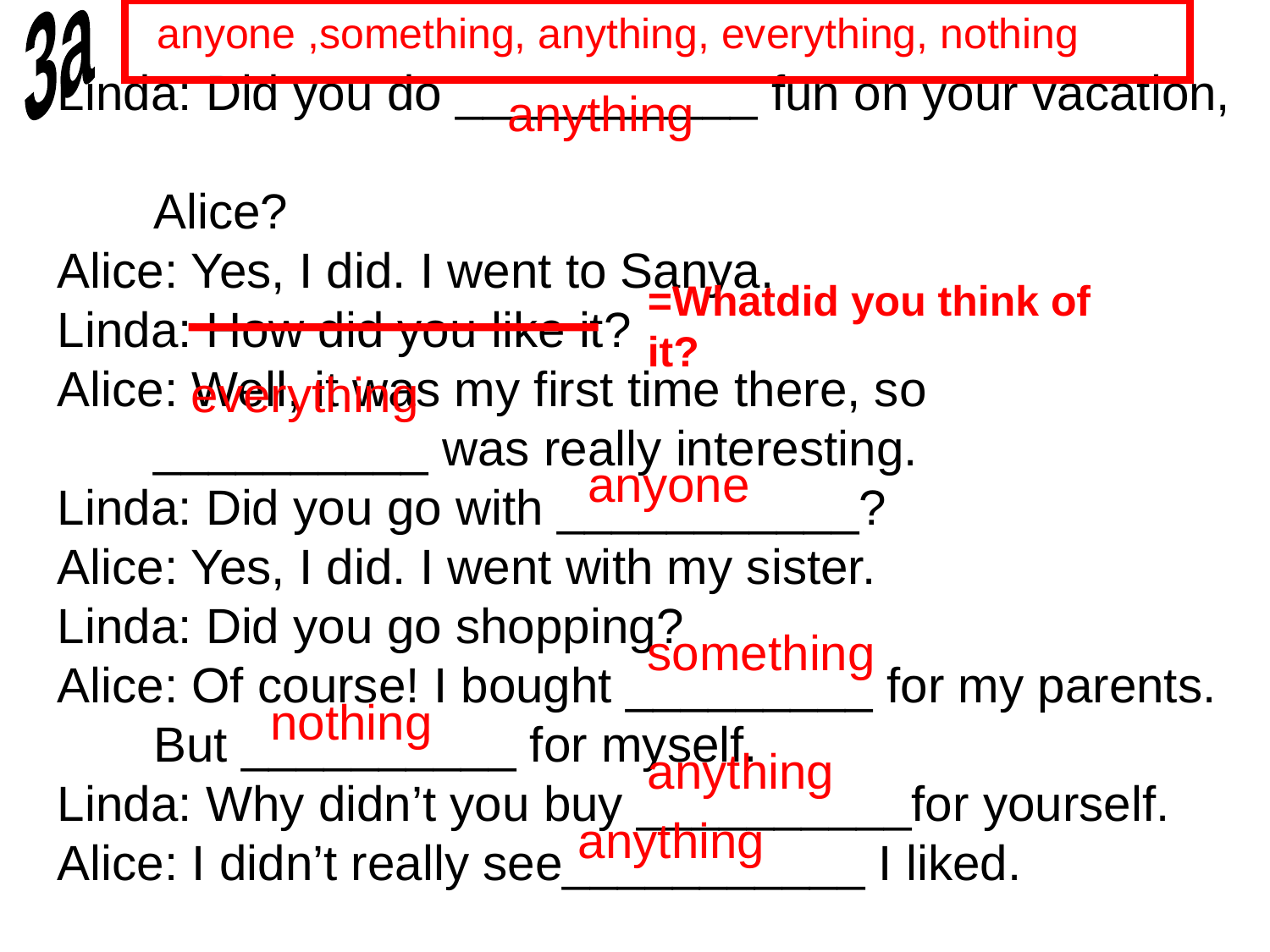

anyone ,something, anything, everything, nothing
3a
anything
Linda: Did you do ___________ fun on your vacation,
       Alice?
Alice: Yes, I did. I went to Sanya.
Linda: How did you like it?
Alice: Well, it was my first time there, so
       __________ was really interesting.
Linda: Did you go with ___________?
Alice: Yes, I did. I went with my sister.
Linda: Did you go shopping?
Alice: Of course! I bought _________ for my parents.
       But __________ for myself.
Linda: Why didn’t you buy __________for yourself.
Alice: I didn’t really see___________ I liked.
=Whatdid you think of it?

everything
anyone
something
nothing
anything
anything